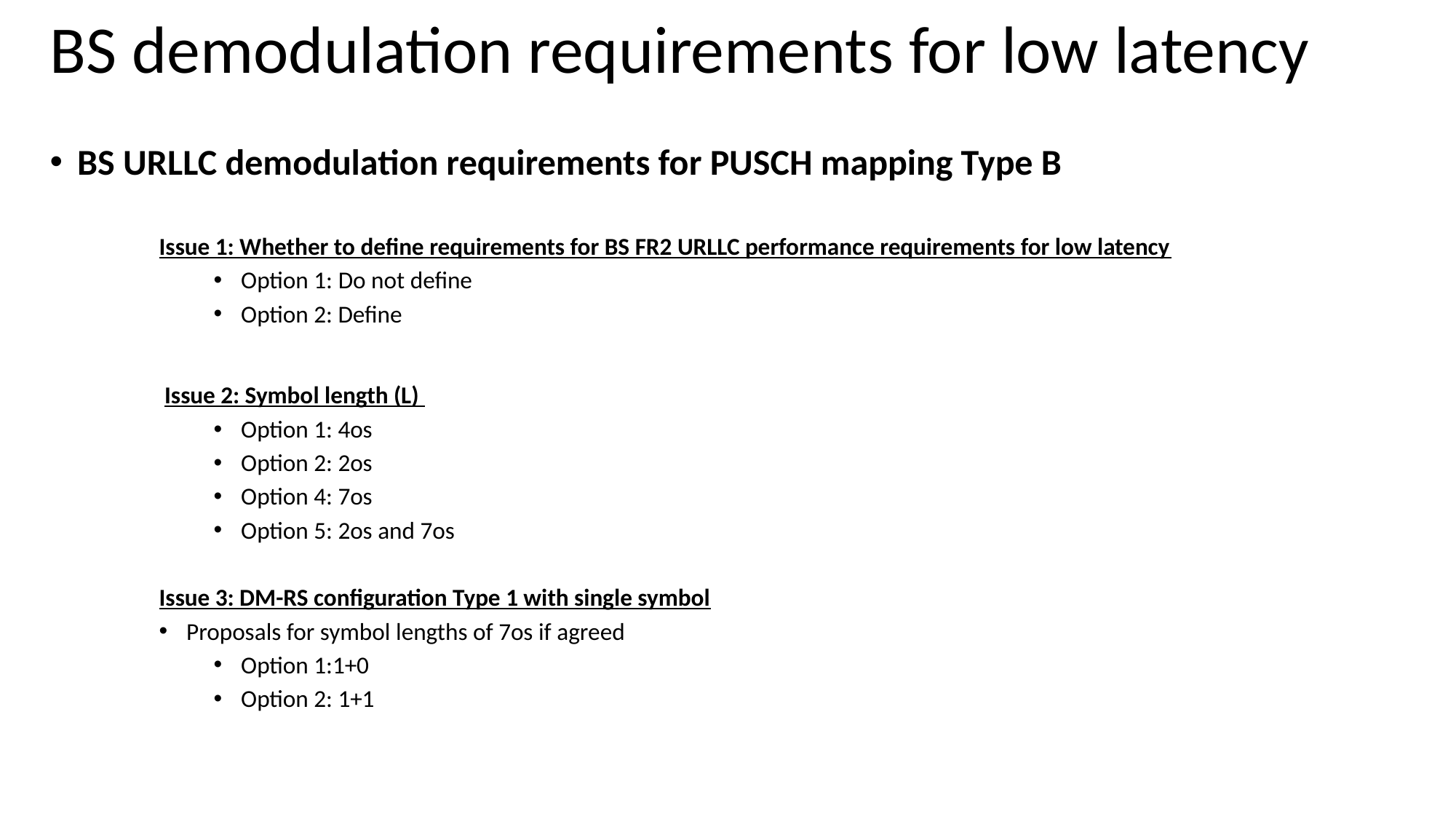

# BS demodulation requirements for low latency
BS URLLC demodulation requirements for PUSCH mapping Type B

Issue 1: Whether to define requirements for BS FR2 URLLC performance requirements for low latency
Option 1: Do not define
Option 2: Define

 Issue 2: Symbol length (L)
Option 1: 4os
Option 2: 2os
Option 4: 7os
Option 5: 2os and 7os

Issue 3: DM-RS configuration Type 1 with single symbol
Proposals for symbol lengths of 7os if agreed
Option 1:1+0
Option 2: 1+1